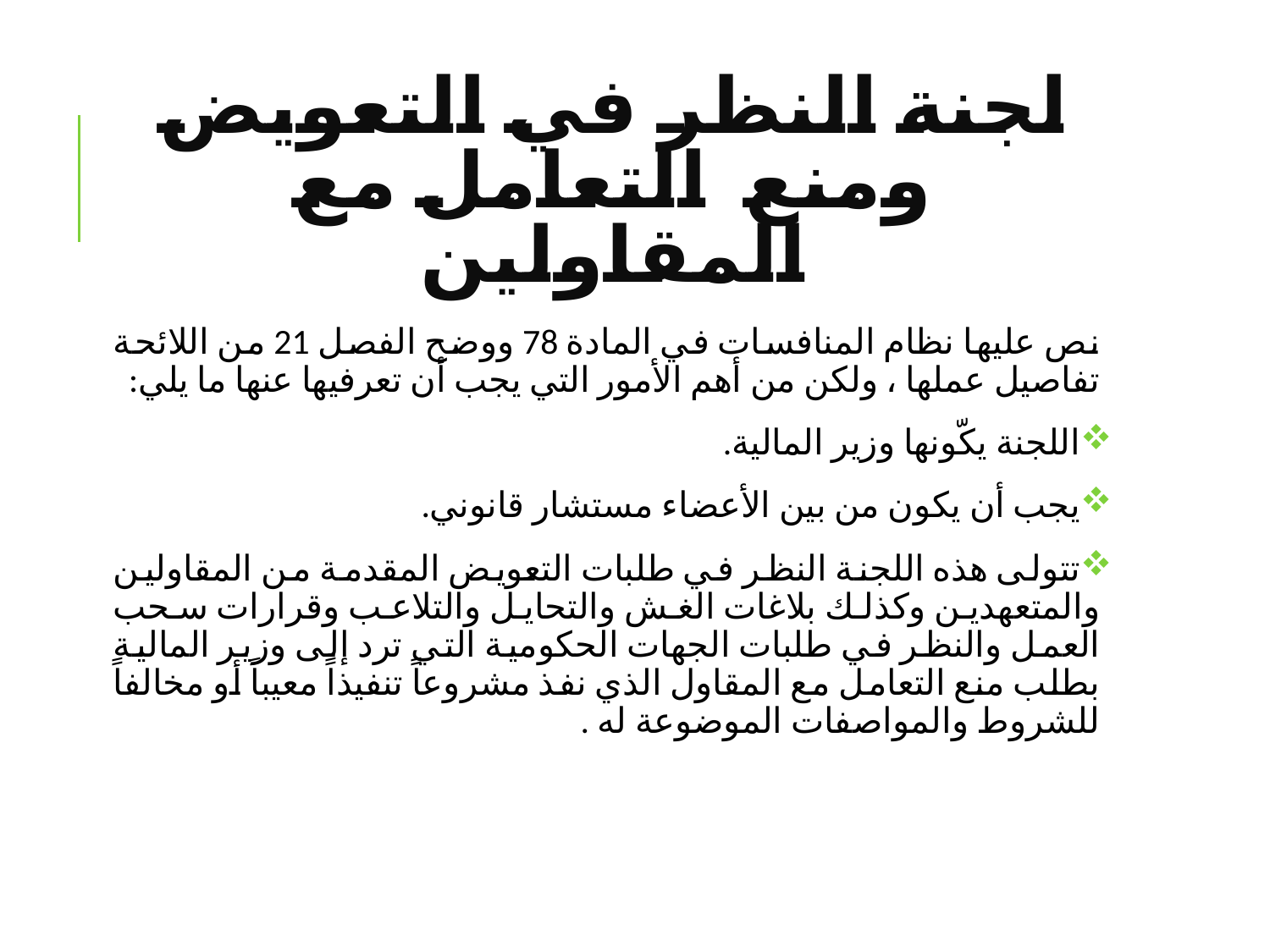

# لجنة النظر في التعويض ومنع  التعامل مع المقاولين
نص عليها نظام المنافسات في المادة 78 ووضح الفصل 21 من اللائحة تفاصيل عملها ، ولكن من أهم الأمور التي يجب أن تعرفيها عنها ما يلي:
اللجنة يكّونها وزير المالية.
يجب أن يكون من بين الأعضاء مستشار قانوني.
تتولى هذه اللجنة النظر في طلبات التعويض المقدمة من المقاولين والمتعهدين وكذلك بلاغات الغش والتحايل والتلاعب وقرارات سحب العمل والنظر في طلبات الجهات الحكومية التي ترد إلى وزير المالية بطلب منع التعامل مع المقاول الذي نفذ مشروعاً تنفيذاً معيباً أو مخالفاً للشروط والمواصفات الموضوعة له .